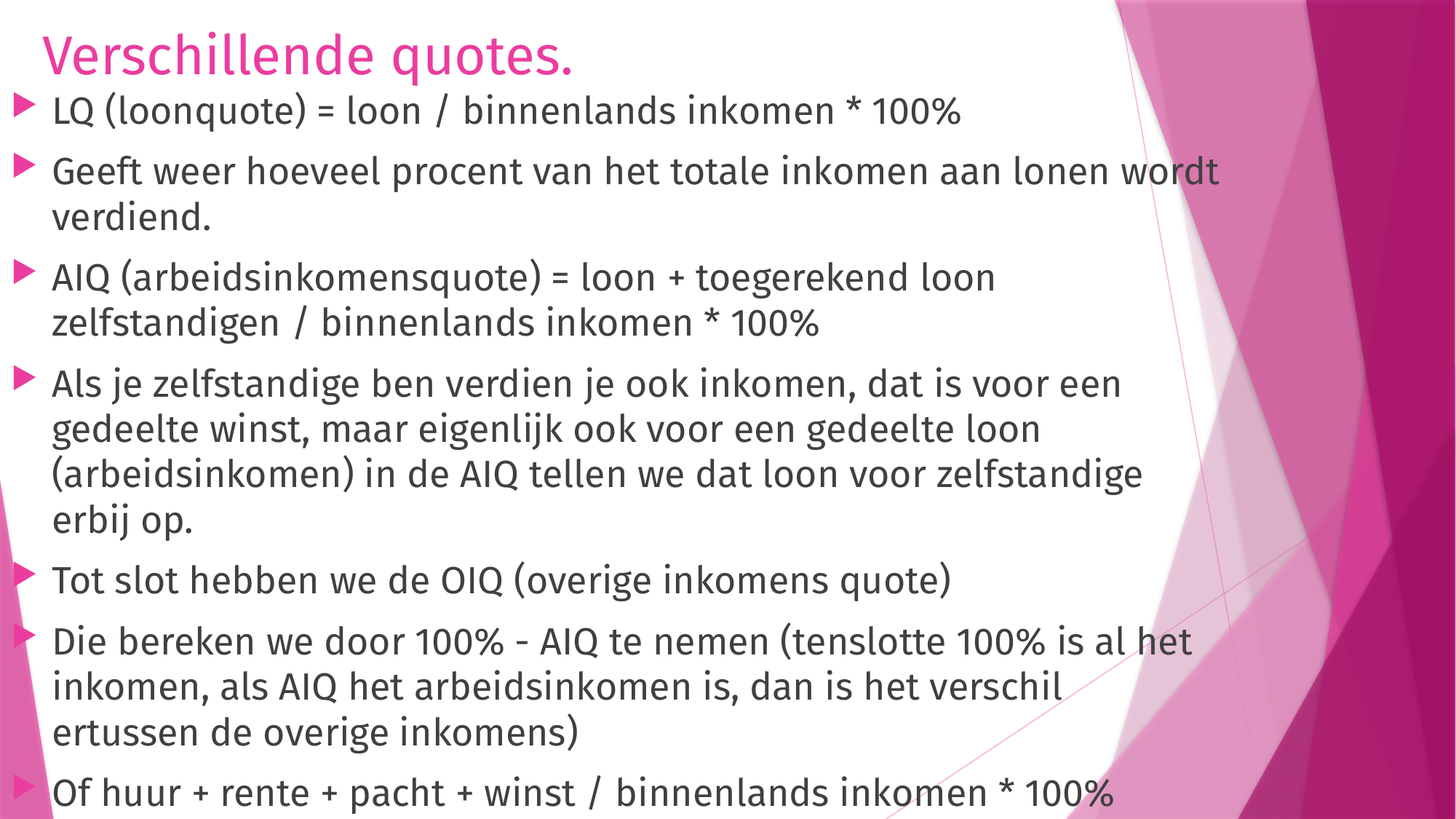

# Verschillende quotes.
LQ (loonquote) = loon / binnenlands inkomen * 100%
Geeft weer hoeveel procent van het totale inkomen aan lonen wordt verdiend.
AIQ (arbeidsinkomensquote) = loon + toegerekend loon zelfstandigen / binnenlands inkomen * 100%
Als je zelfstandige ben verdien je ook inkomen, dat is voor een gedeelte winst, maar eigenlijk ook voor een gedeelte loon (arbeidsinkomen) in de AIQ tellen we dat loon voor zelfstandige erbij op.
Tot slot hebben we de OIQ (overige inkomens quote)
Die bereken we door 100% - AIQ te nemen (tenslotte 100% is al het inkomen, als AIQ het arbeidsinkomen is, dan is het verschil ertussen de overige inkomens)
Of huur + rente + pacht + winst / binnenlands inkomen * 100%